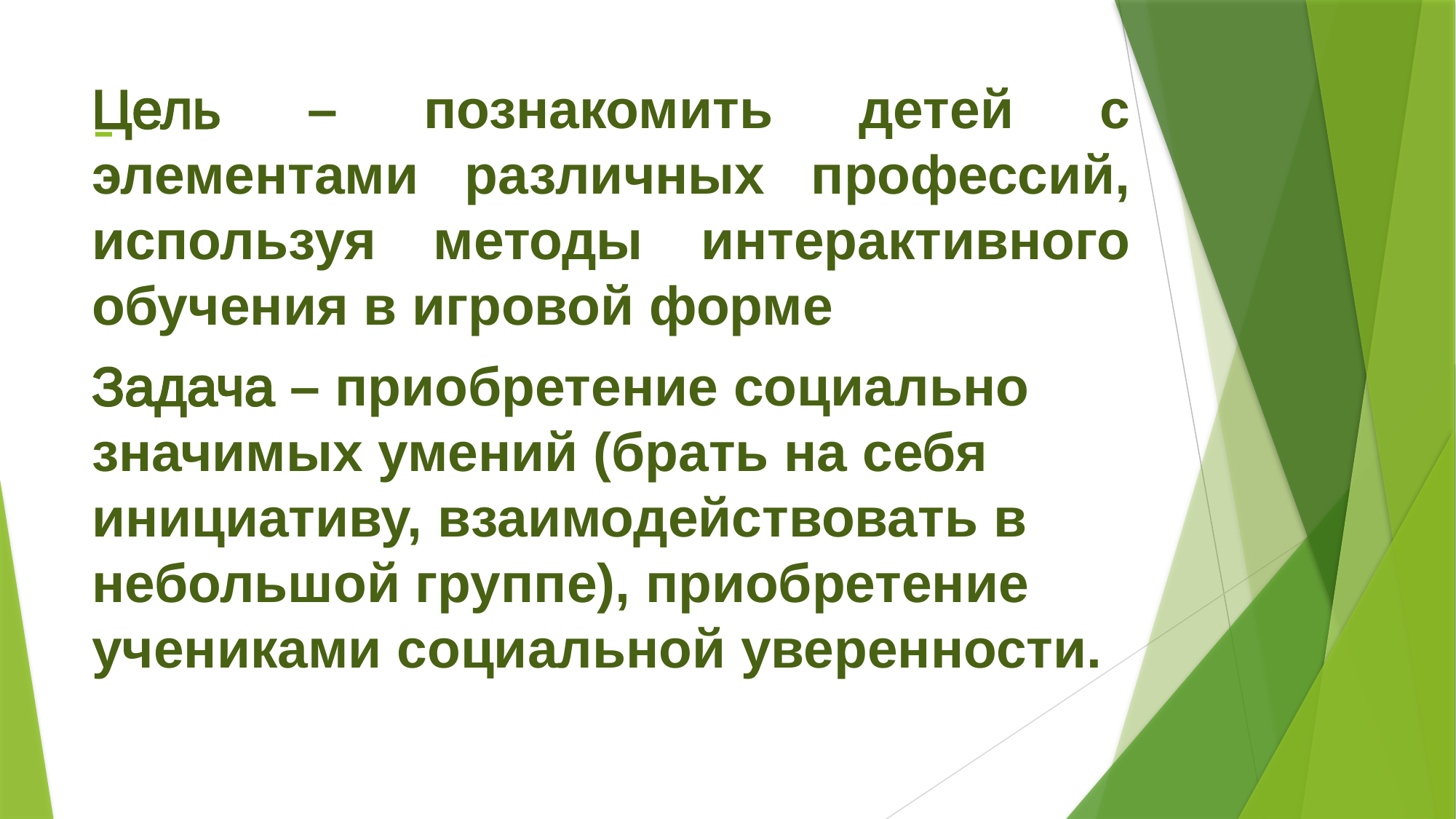

Цель – познакомить детей с элементами различных профессий, используя методы интерактивного обучения в игровой форме
Задача – приобретение социально значимых умений (брать на себя инициативу, взаимодействовать в небольшой группе), приобретение учениками социальной уверенности.
# -